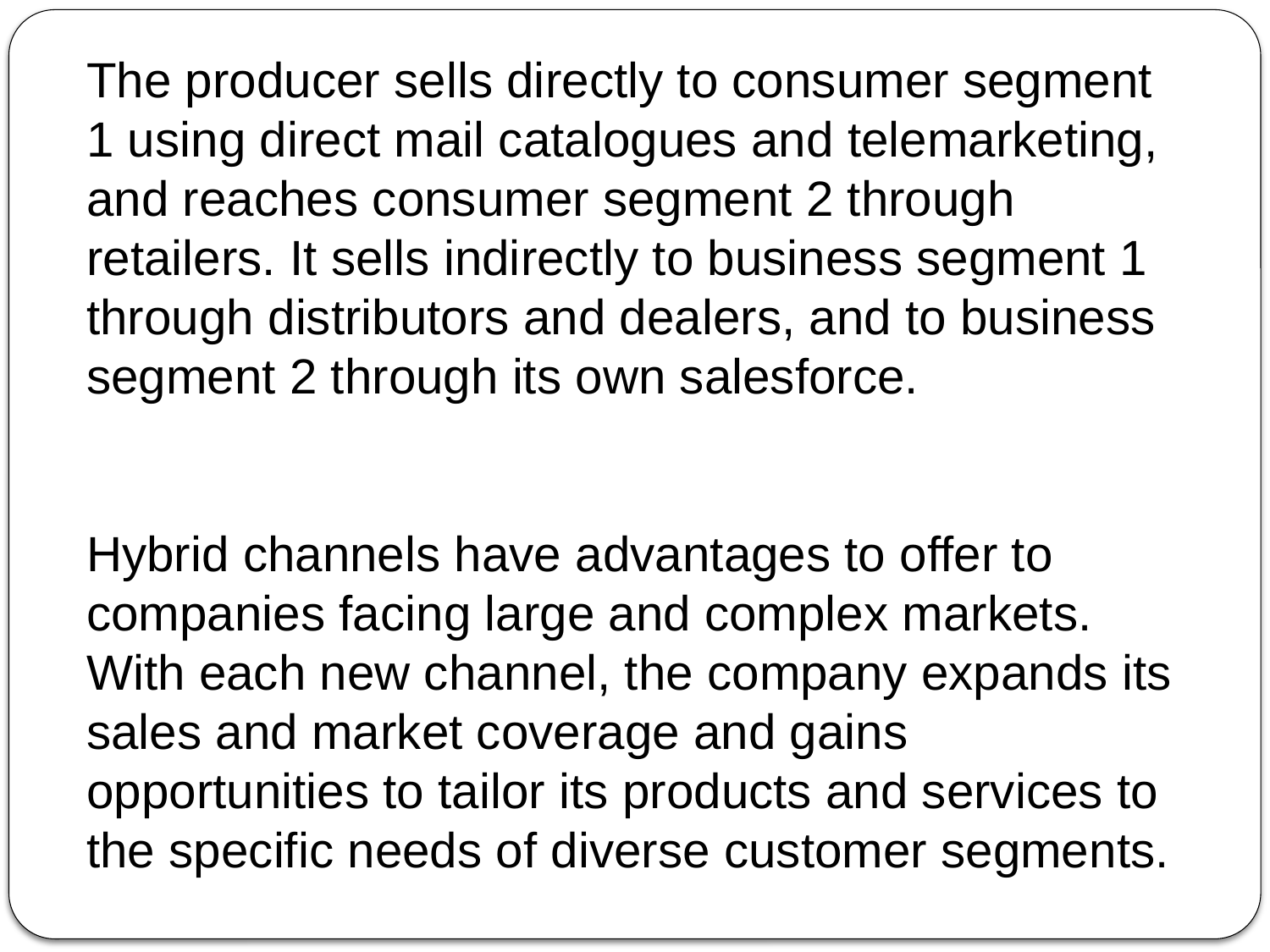

The producer sells directly to consumer segment 1 using direct mail catalogues and telemarketing, and reaches consumer segment 2 through retailers. It sells indirectly to business segment 1 through distributors and dealers, and to business segment 2 through its own salesforce.

Hybrid channels have advantages to offer to companies facing large and complex markets. With each new channel, the company expands its sales and market coverage and gains opportunities to tailor its products and services to the specific needs of diverse customer segments.